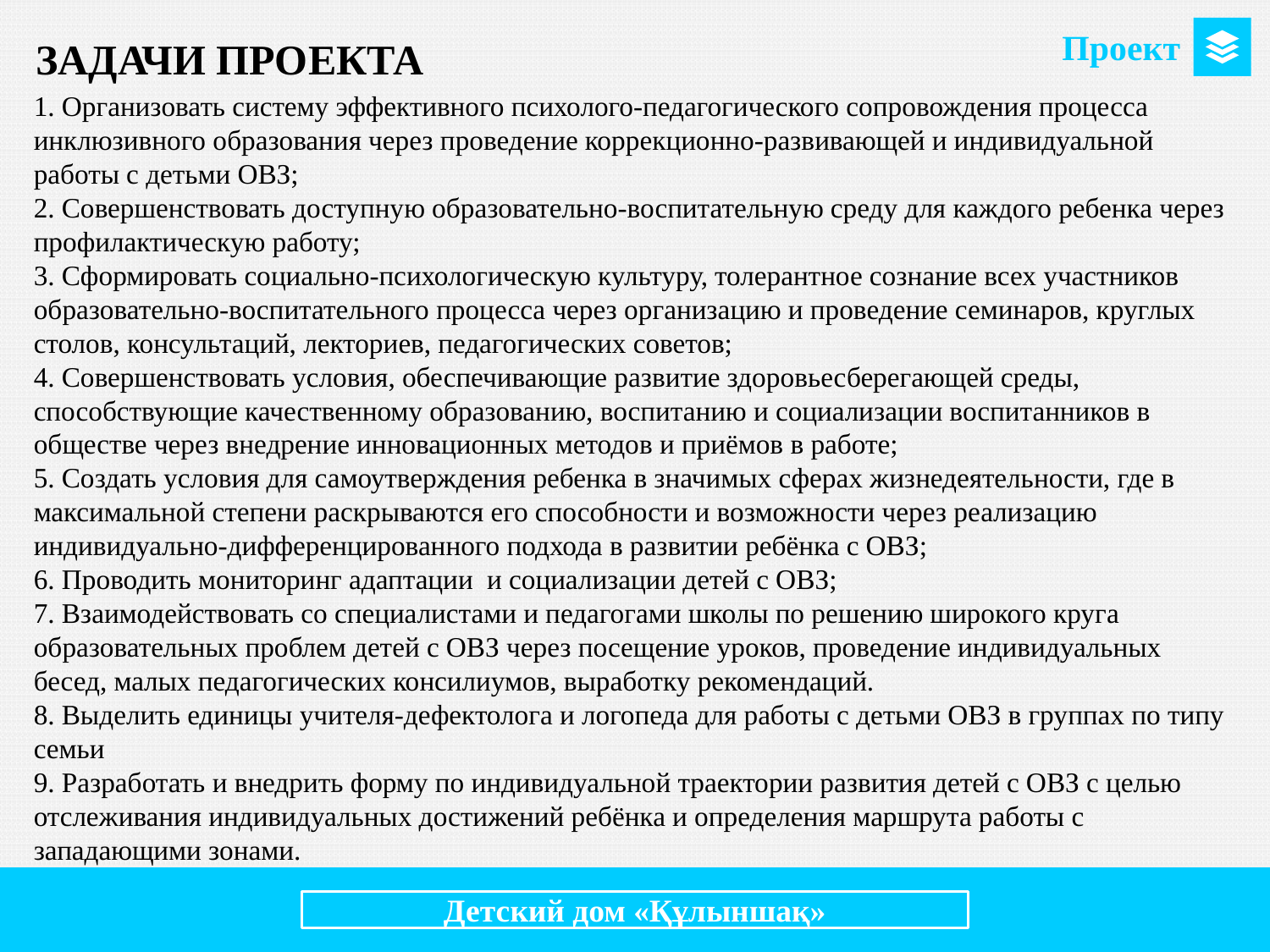

Проект
ЗАДАЧИ ПРОЕКТА
1. Организовать систему эффективного психолого-педагогического сопровождения процесса инклюзивного образования через проведение коррекционно-развивающей и индивидуальной работы с детьми ОВЗ;
2. Совершенствовать доступную образовательно-воспитательную среду для каждого ребенка через профилактическую работу;
3. Сформировать социально-психологическую культуру, толерантное сознание всех участников образовательно-воспитательного процесса через организацию и проведение семинаров, круглых столов, консультаций, лекториев, педагогических советов;
4. Совершенствовать условия, обеспечивающие развитие здоровьесберегающей среды, способствующие качественному образованию, воспитанию и социализации воспитанников в обществе через внедрение инновационных методов и приёмов в работе;
5. Создать условия для самоутверждения ребенка в значимых сферах жизнедеятельности, где в максимальной степени раскрываются его способности и возможности через реализацию индивидуально-дифференцированного подхода в развитии ребёнка с ОВЗ;
6. Проводить мониторинг адаптации  и социализации детей с ОВЗ;
7. Взаимодействовать со специалистами и педагогами школы по решению широкого круга образовательных проблем детей с ОВЗ через посещение уроков, проведение индивидуальных бесед, малых педагогических консилиумов, выработку рекомендаций.
8. Выделить единицы учителя-дефектолога и логопеда для работы с детьми ОВЗ в группах по типу семьи
9. Разработать и внедрить форму по индивидуальной траектории развития детей с ОВЗ с целью отслеживания индивидуальных достижений ребёнка и определения маршрута работы с западающими зонами.

Детский дом «Құлыншақ»